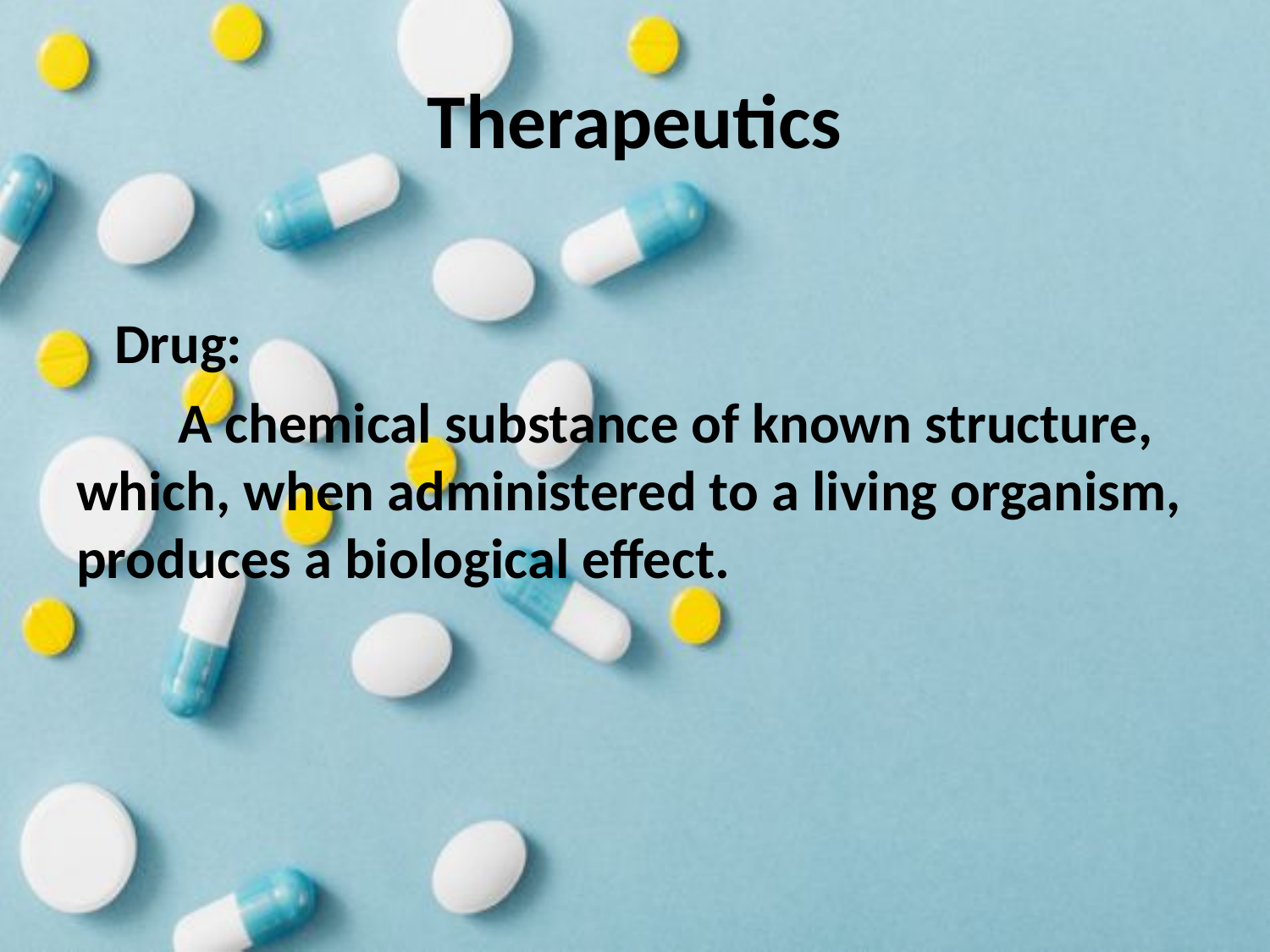

# Therapeutics

   Drug:
        A chemical substance of known structure, which, when administered to a living organism, produces a biological effect.